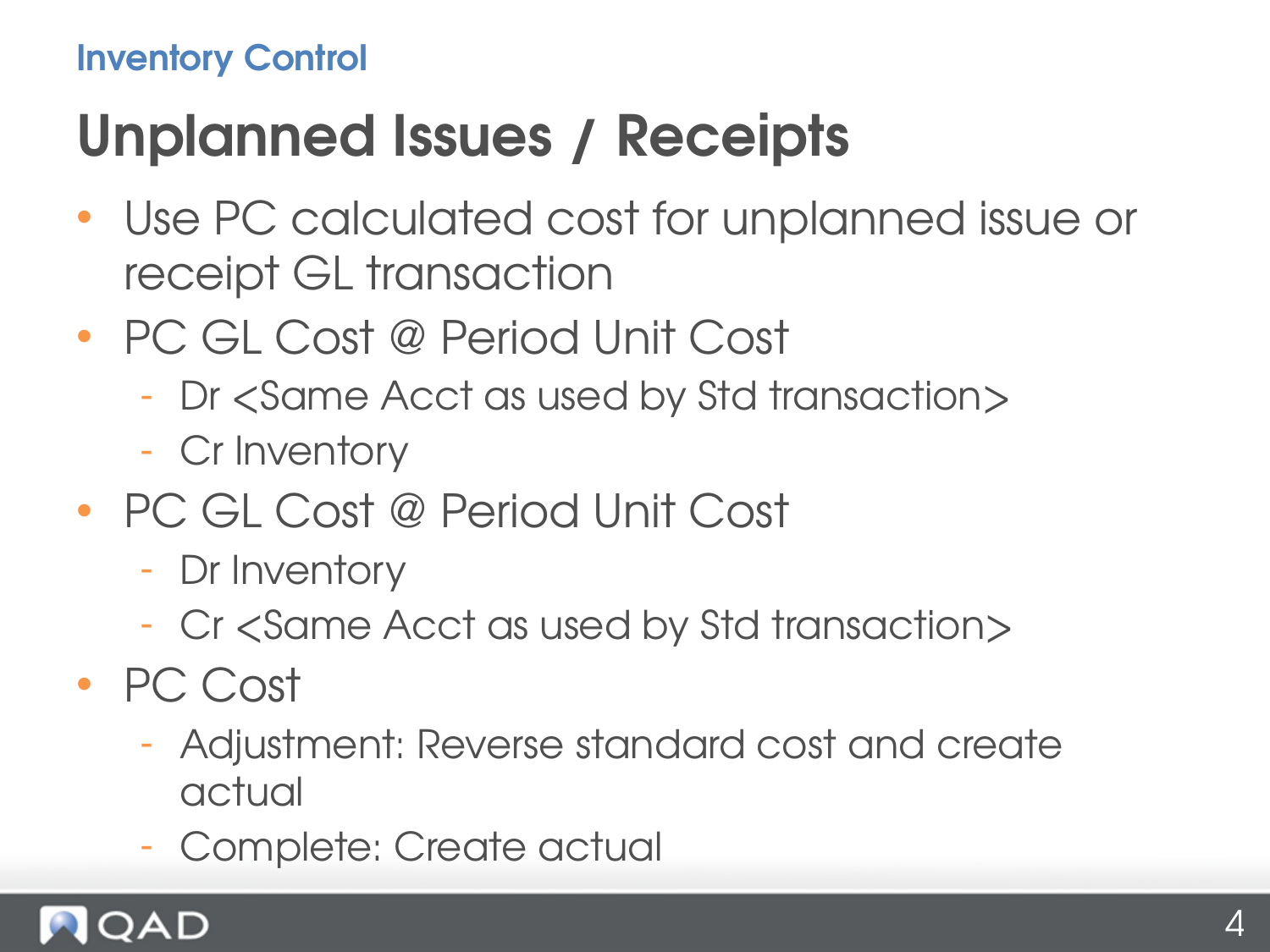

Inventory Control
# Unplanned Issues / Receipts
Use PC calculated cost for unplanned issue or receipt GL transaction
PC GL Cost @ Period Unit Cost
Dr <Same Acct as used by Std transaction>
Cr Inventory
PC GL Cost @ Period Unit Cost
Dr Inventory
Cr <Same Acct as used by Std transaction>
PC Cost
Adjustment: Reverse standard cost and create actual
Complete: Create actual
4